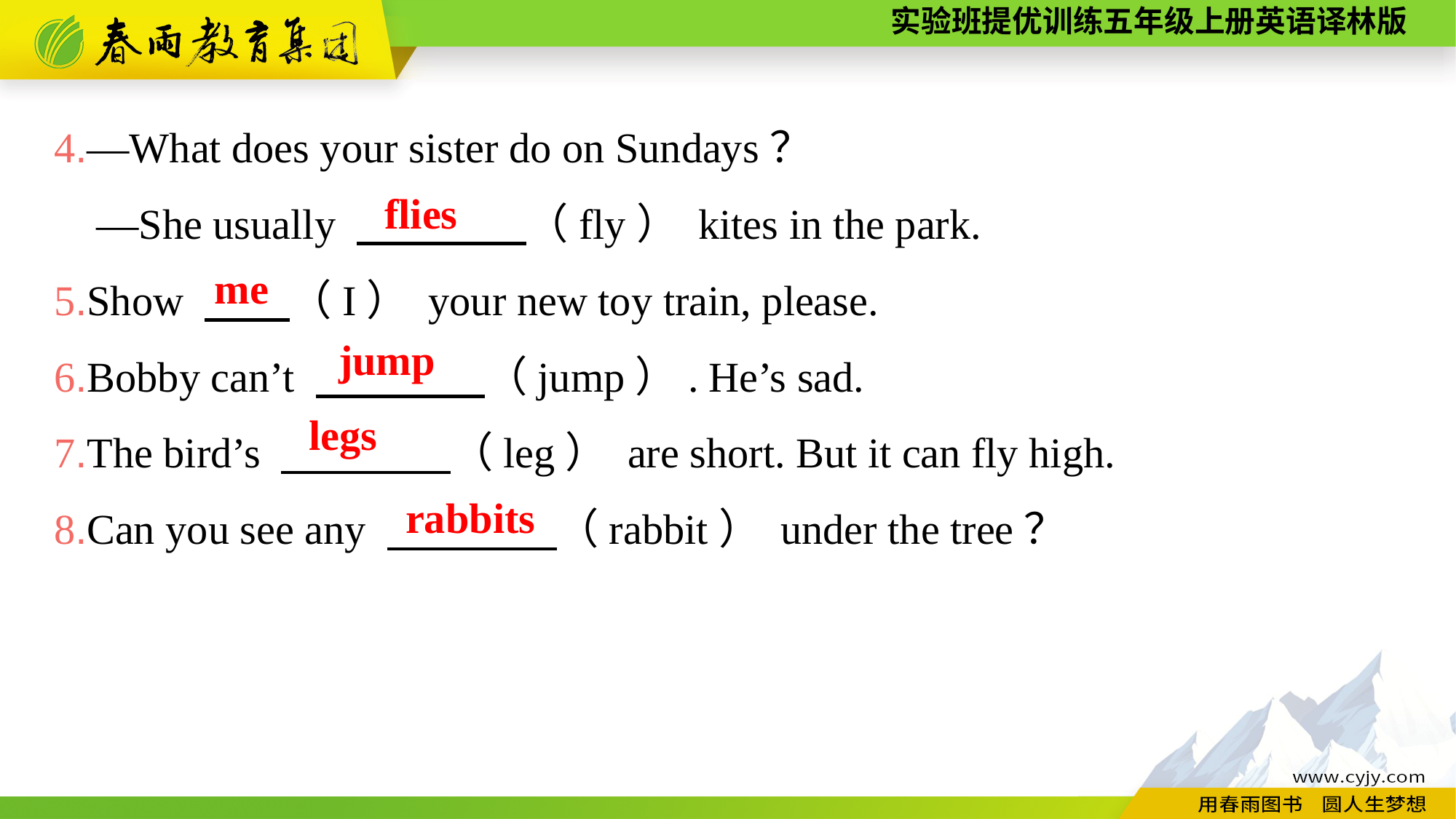

4.—What does your sister do on Sundays？
—She usually 　　　　（fly） kites in the park.
5.Show 　　（I） your new toy train, please.
6.Bobby can’t 　　　　（jump）. He’s sad.
7.The bird’s 　　　　（leg） are short. But it can fly high.
8.Can you see any 　　　　（rabbit） under the tree？
flies
me
jump
legs
rabbits